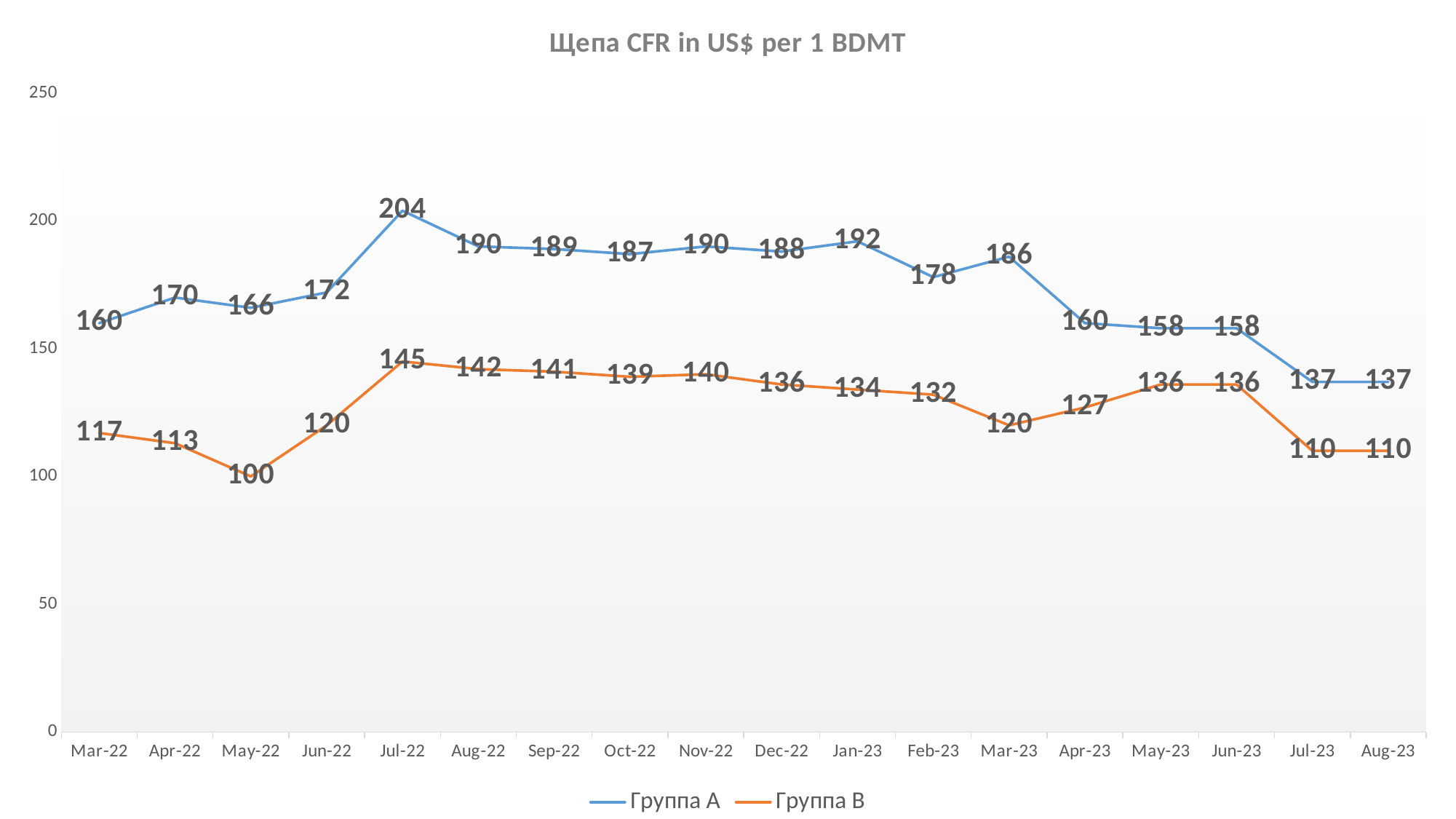

### Chart: Щепа CFR in US$ per 1 BDMT

| Category | Группа А | Группа В |
|---|---|---|
| 44621 | 160.0 | 117.0 |
| 44652 | 170.0 | 113.0 |
| 44682 | 166.0 | 100.0 |
| 44713 | 172.0 | 120.0 |
| 44743 | 204.0 | 145.0 |
| 44774 | 190.0 | 142.0 |
| 44805 | 189.0 | 141.0 |
| 44835 | 187.0 | 139.0 |
| 44866 | 190.0 | 140.0 |
| 44896 | 188.0 | 136.0 |
| 44927 | 192.0 | 134.0 |
| 44958 | 178.0 | 132.0 |
| 44986 | 186.0 | 120.0 |
| 45017 | 160.0 | 127.0 |
| 45047 | 158.0 | 136.0 |
| 45078 | 158.0 | 136.0 |
| 45108 | 137.0 | 110.0 |
| 45139 | 137.0 | 110.0 |